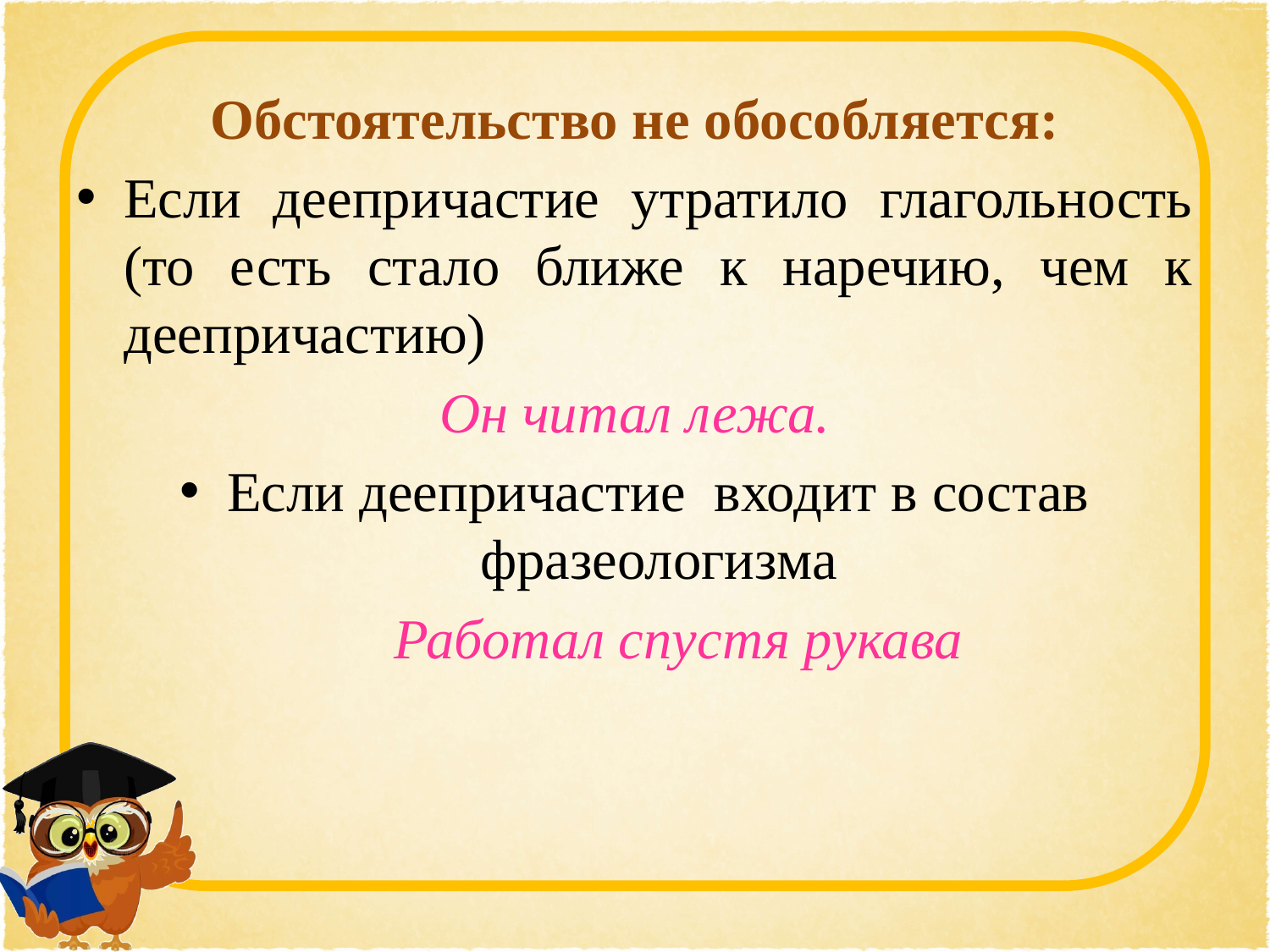

Обстоятельство не обособляется:
Если деепричастие утратило глагольность (то есть стало ближе к наречию, чем к деепричастию)
Он читал лежа.
Если деепричастие  входит в состав фразеологизма
Работал спустя рукава